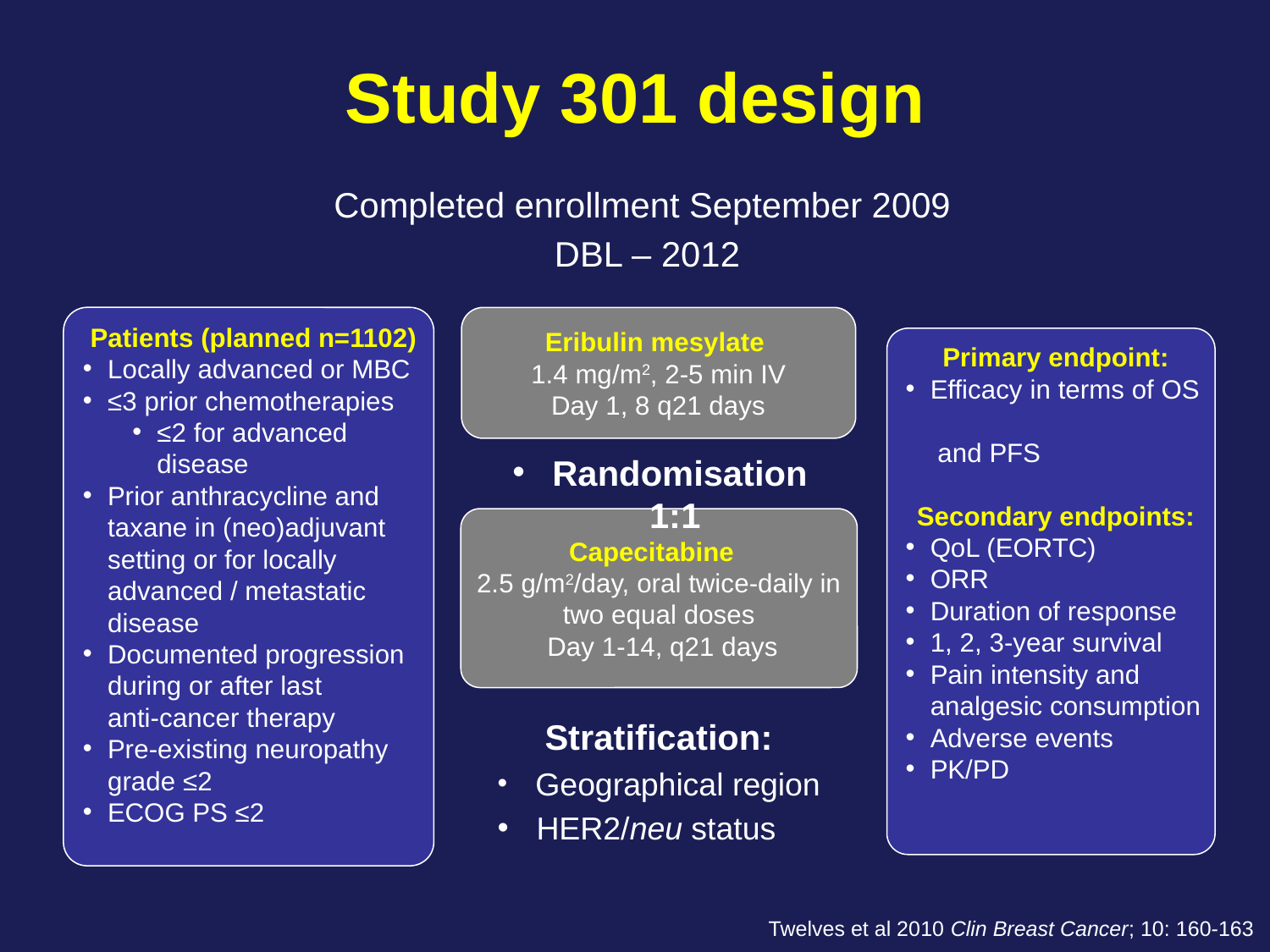

Study 301 design

Completed enrollment September 2009
DBL – 2012
Patients (planned n=1102)
Locally advanced or MBC
≤3 prior chemotherapies
≤2 for advanced disease
Prior anthracycline and taxane in (neo)adjuvant setting or for locally advanced / metastatic disease
Documented progression during or after last
anti-cancer therapy
Pre-existing neuropathy grade ≤2
ECOG PS ≤2
Eribulin mesylate
1.4 mg/m2, 2-5 min IV
Day 1, 8 q21 days
Primary endpoint:
Efficacy in terms of OS
 and PFS

Secondary endpoints:
QoL (EORTC)
ORR
Duration of response
1, 2, 3-year survival
Pain intensity and analgesic consumption
Adverse events
PK/PD

 Randomisation 1:1
Capecitabine
2.5 g/m2/day, oral twice-daily in two equal doses
 Day 1-14, q21 days
Stratification:
 Geographical region
 HER2/neu status
Twelves et al 2010 Clin Breast Cancer; 10: 160-163